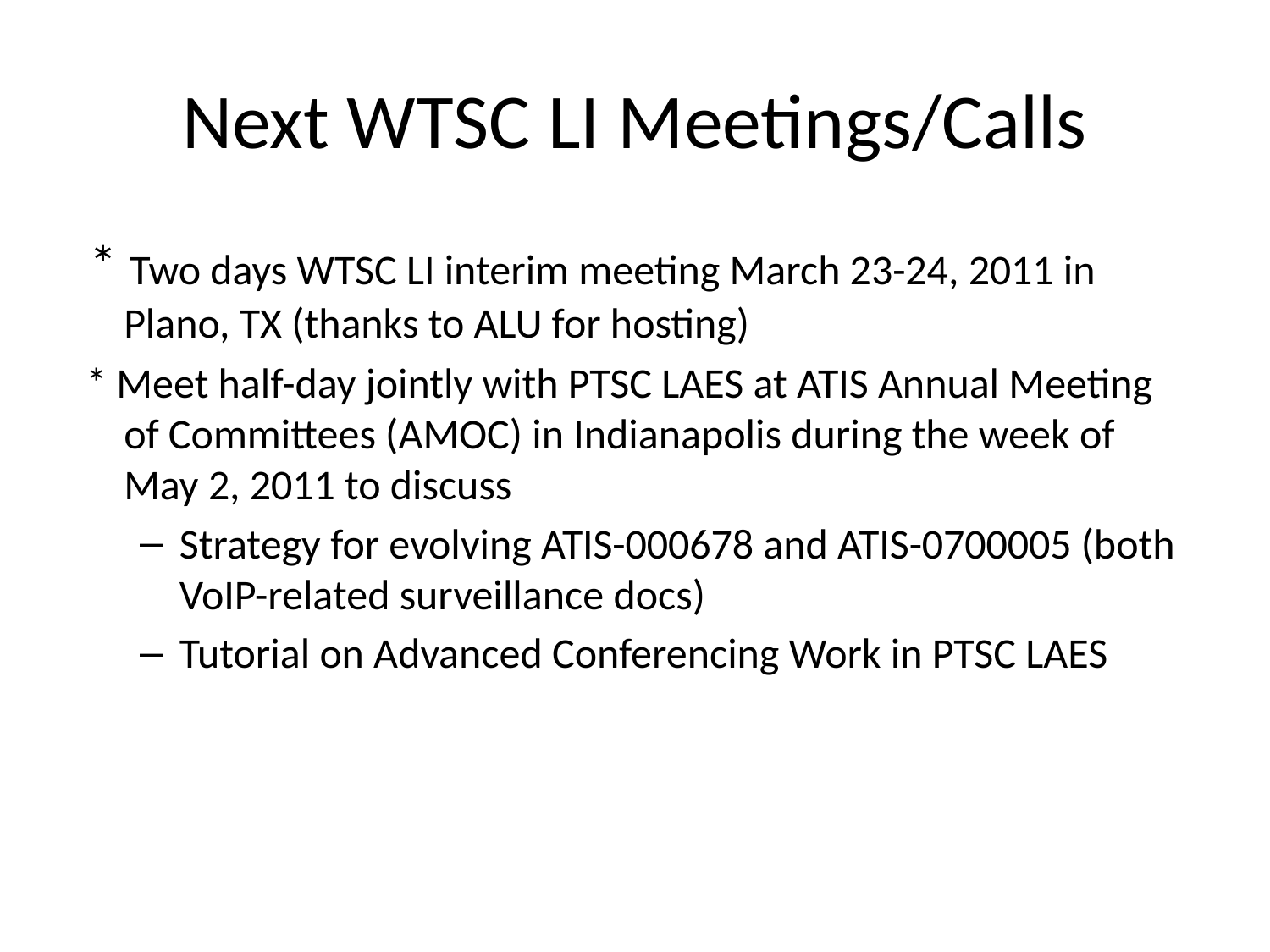

# Next WTSC LI Meetings/Calls
 * Two days WTSC LI interim meeting March 23-24, 2011 in Plano, TX (thanks to ALU for hosting)
 * Meet half-day jointly with PTSC LAES at ATIS Annual Meeting of Committees (AMOC) in Indianapolis during the week of May 2, 2011 to discuss
Strategy for evolving ATIS-000678 and ATIS-0700005 (both VoIP-related surveillance docs)
Tutorial on Advanced Conferencing Work in PTSC LAES